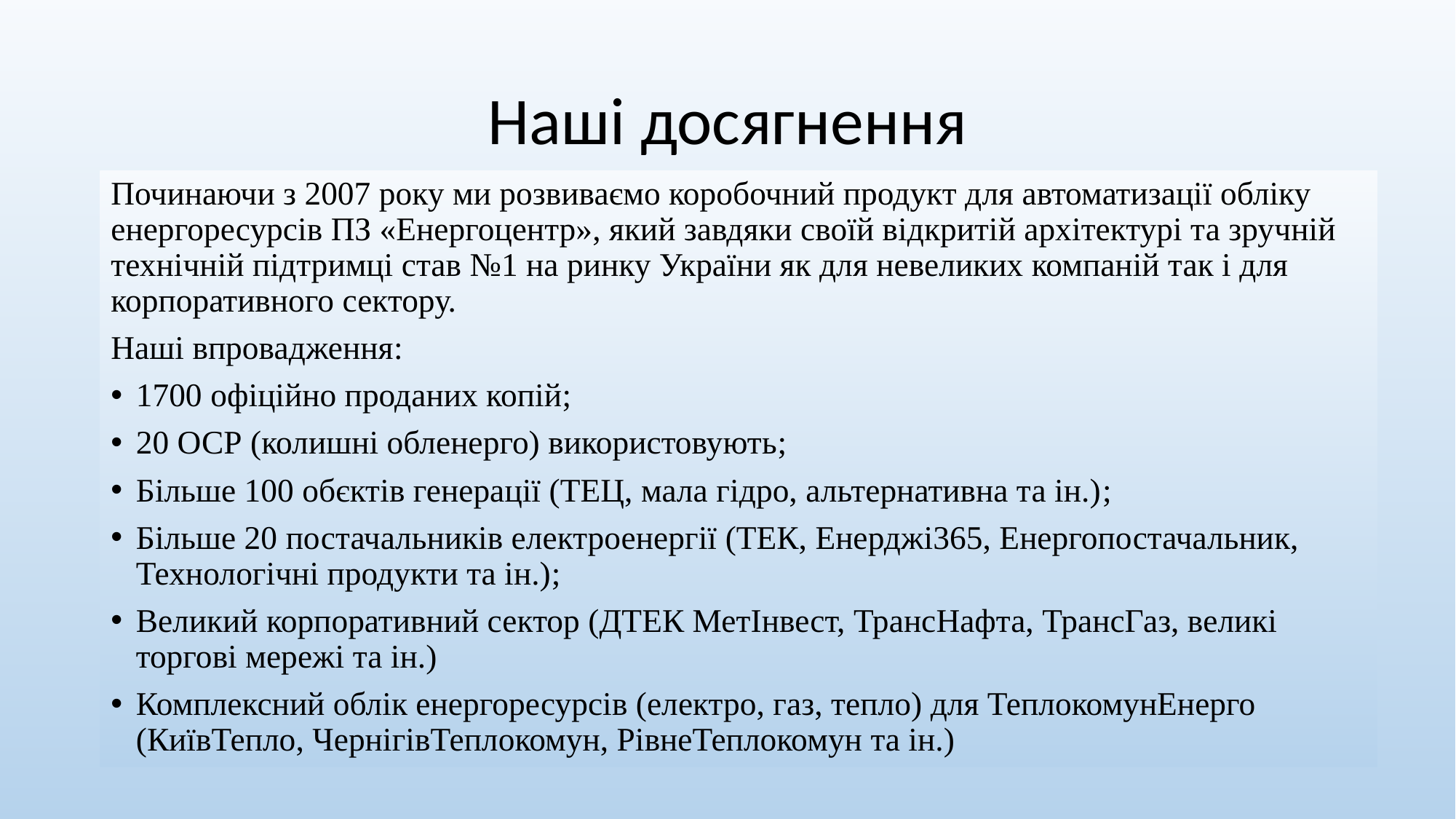

# Наші досягнення
Починаючи з 2007 року ми розвиваємо коробочний продукт для автоматизації обліку енергоресурсів ПЗ «Енергоцентр», який завдяки своїй відкритій архітектурі та зручній технічній підтримці став №1 на ринку України як для невеликих компаній так і для корпоративного сектору.
Наші впровадження:
1700 офіційно проданих копій;
20 ОСР (колишні обленерго) використовують;
Більше 100 обєктів генерації (ТЕЦ, мала гідро, альтернативна та ін.);
Більше 20 постачальників електроенергії (ТЕК, Енерджі365, Енергопостачальник, Технологічні продукти та ін.);
Великий корпоративний сектор (ДТЕК МетІнвест, ТрансНафта, ТрансГаз, великі торгові мережі та ін.)
Комплексний облік енергоресурсів (електро, газ, тепло) для ТеплокомунЕнерго  (КиївТепло, ЧернігівТеплокомун, РівнеТеплокомун та ін.)